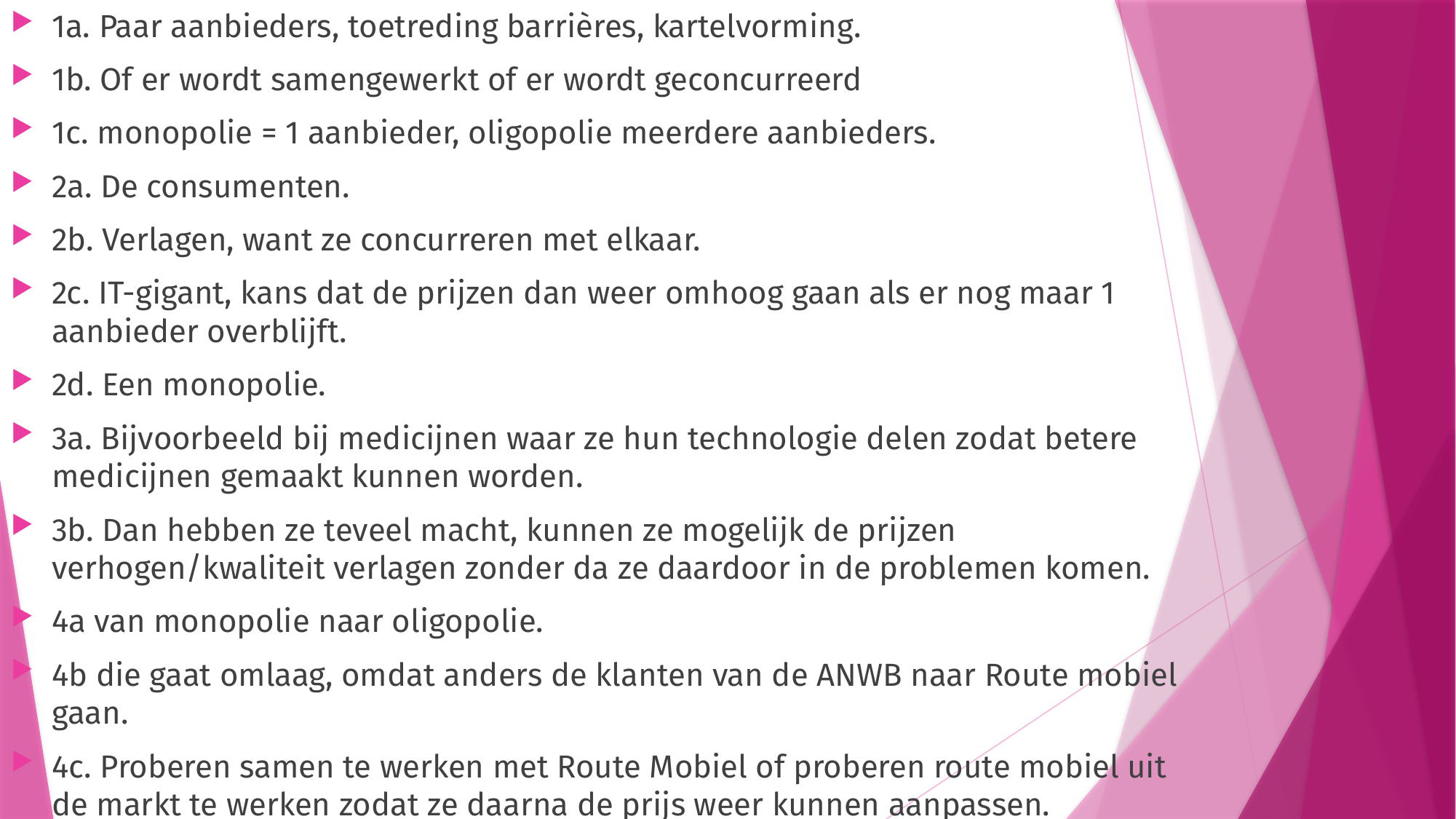

1a. Paar aanbieders, toetreding barrières, kartelvorming.
1b. Of er wordt samengewerkt of er wordt geconcurreerd
1c. monopolie = 1 aanbieder, oligopolie meerdere aanbieders.
2a. De consumenten.
2b. Verlagen, want ze concurreren met elkaar.
2c. IT-gigant, kans dat de prijzen dan weer omhoog gaan als er nog maar 1 aanbieder overblijft.
2d. Een monopolie.
3a. Bijvoorbeeld bij medicijnen waar ze hun technologie delen zodat betere medicijnen gemaakt kunnen worden.
3b. Dan hebben ze teveel macht, kunnen ze mogelijk de prijzen verhogen/kwaliteit verlagen zonder da ze daardoor in de problemen komen.
4a van monopolie naar oligopolie.
4b die gaat omlaag, omdat anders de klanten van de ANWB naar Route mobiel gaan.
4c. Proberen samen te werken met Route Mobiel of proberen route mobiel uit de markt te werken zodat ze daarna de prijs weer kunnen aanpassen.